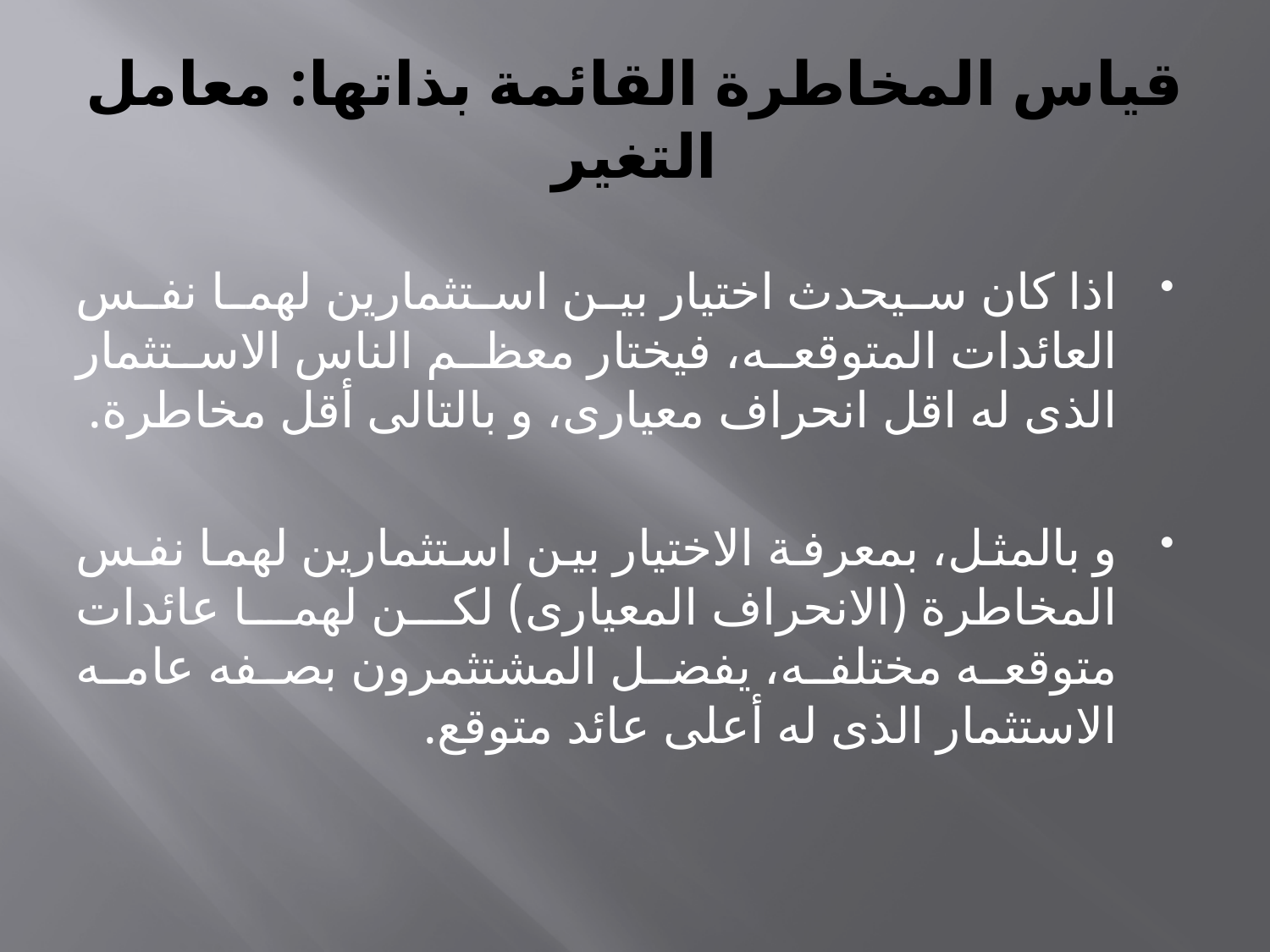

# قياس المخاطرة القائمة بذاتها: معامل التغير
اذا كان سيحدث اختيار بين استثمارين لهما نفس العائدات المتوقعه، فيختار معظم الناس الاستثمار الذى له اقل انحراف معيارى، و بالتالى أقل مخاطرة.

و بالمثل، بمعرفة الاختيار بين استثمارين لهما نفس المخاطرة (الانحراف المعيارى) لكن لهما عائدات متوقعه مختلفه، يفضل المشتثمرون بصفه عامه الاستثمار الذى له أعلى عائد متوقع.